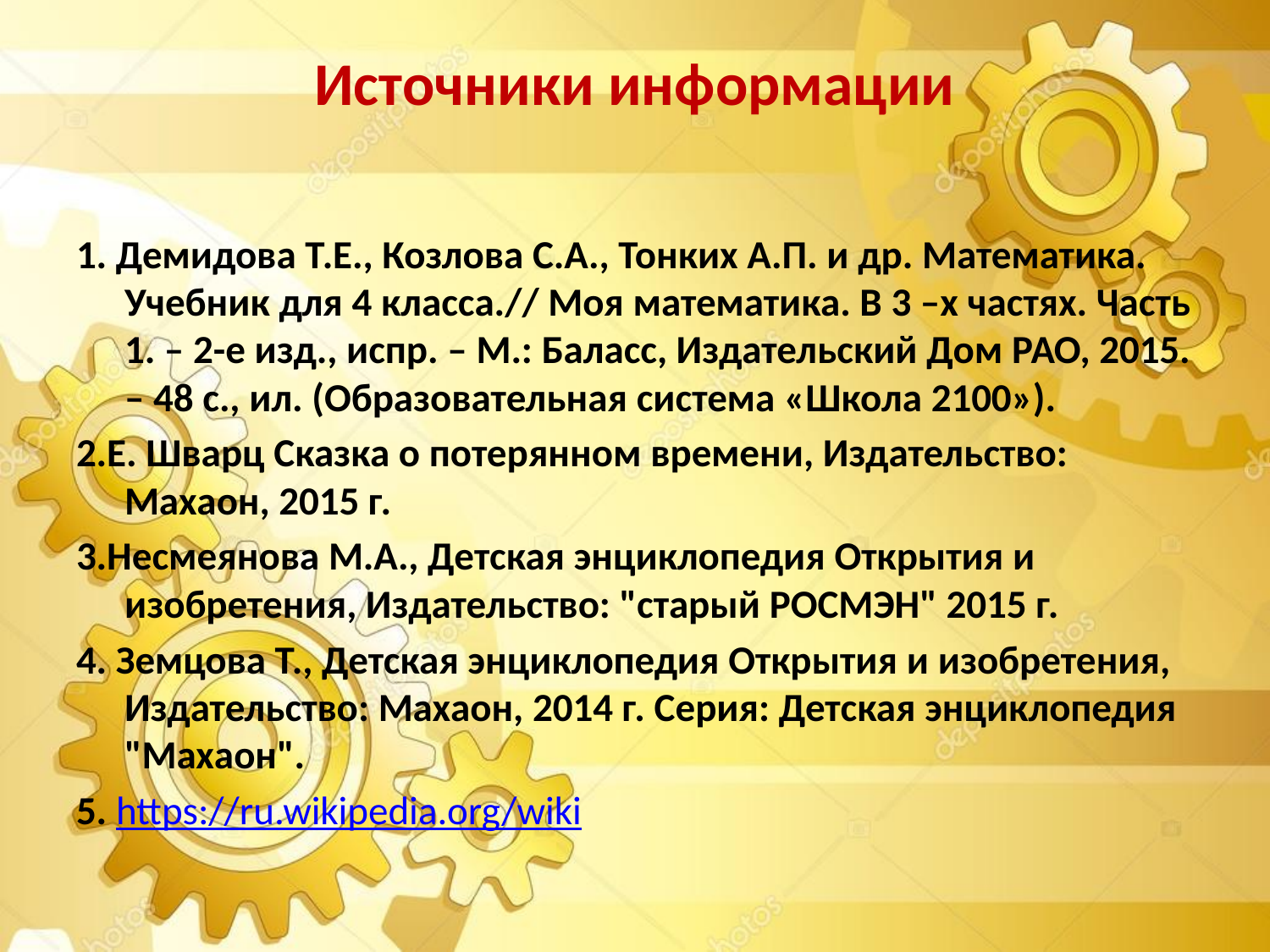

# Источники информации
1. Демидова Т.Е., Козлова С.А., Тонких А.П. и др. Математика. Учебник для 4 класса.// Моя математика. В 3 –х частях. Часть 1. – 2-е изд., испр. – М.: Баласс, Издательский Дом РАО, 2015. – 48 с., ил. (Образовательная система «Школа 2100»).
2.Е. Шварц Сказка о потерянном времени, Издательство: Махаон, 2015 г.
3.Несмеянова М.А., Детская энциклопедия Открытия и изобретения, Издательство: "старый РОСМЭН" 2015 г.
4. Земцова Т., Детская энциклопедия Открытия и изобретения,  Издательство: Махаон, 2014 г. Серия: Детская энциклопедия "Махаон".
5. https://ru.wikipedia.org/wiki